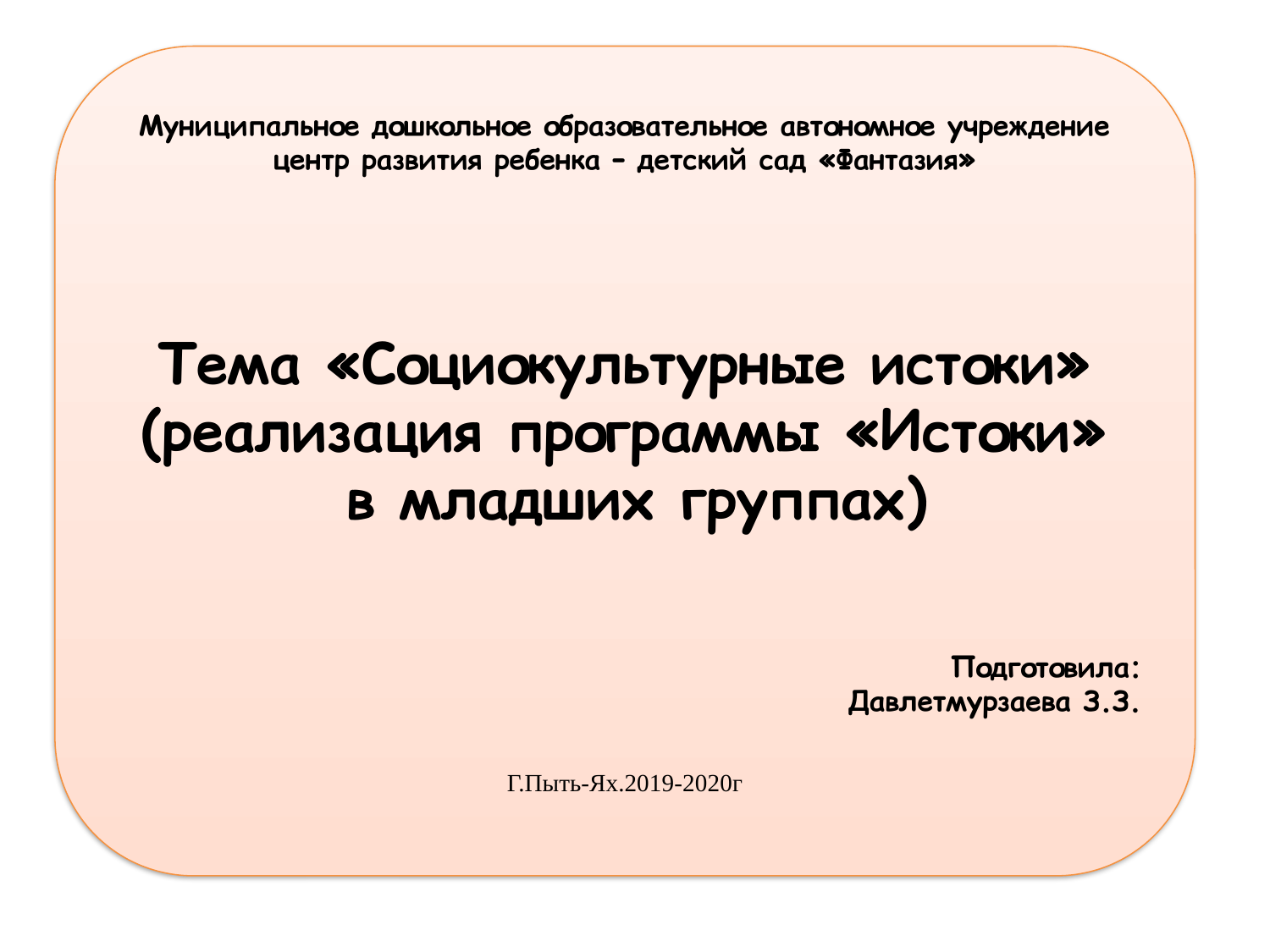

Муниципальное дошкольное образовательное автономное учреждение центр развития ребенка – детский сад «Фантазия»

Тема «Социокультурные истоки»
(реализация программы «Истоки»
 в младших группах)

Подготовила:
Давлетмурзаева З.З.

Г.Пыть-Ях.2019-2020г